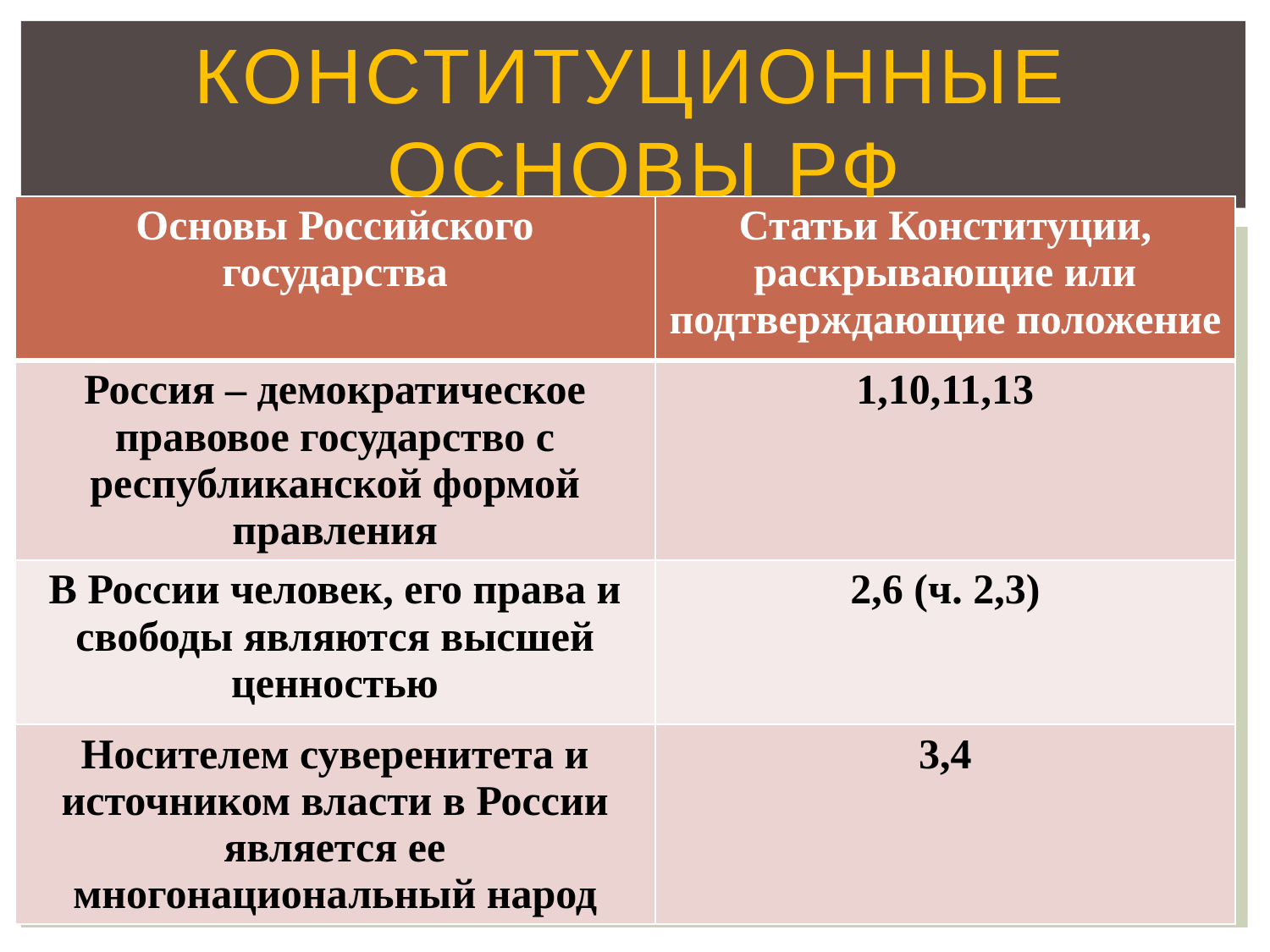

# Конституционные основы РФ
| Основы Российского государства | Статьи Конституции, раскрывающие или подтверждающие положение |
| --- | --- |
| Россия – демократическое правовое государство с республиканской формой правления | 1,10,11,13 |
| В России человек, его права и свободы являются высшей ценностью | 2,6 (ч. 2,3) |
| Носителем суверенитета и источником власти в России является ее многонациональный народ | 3,4 |